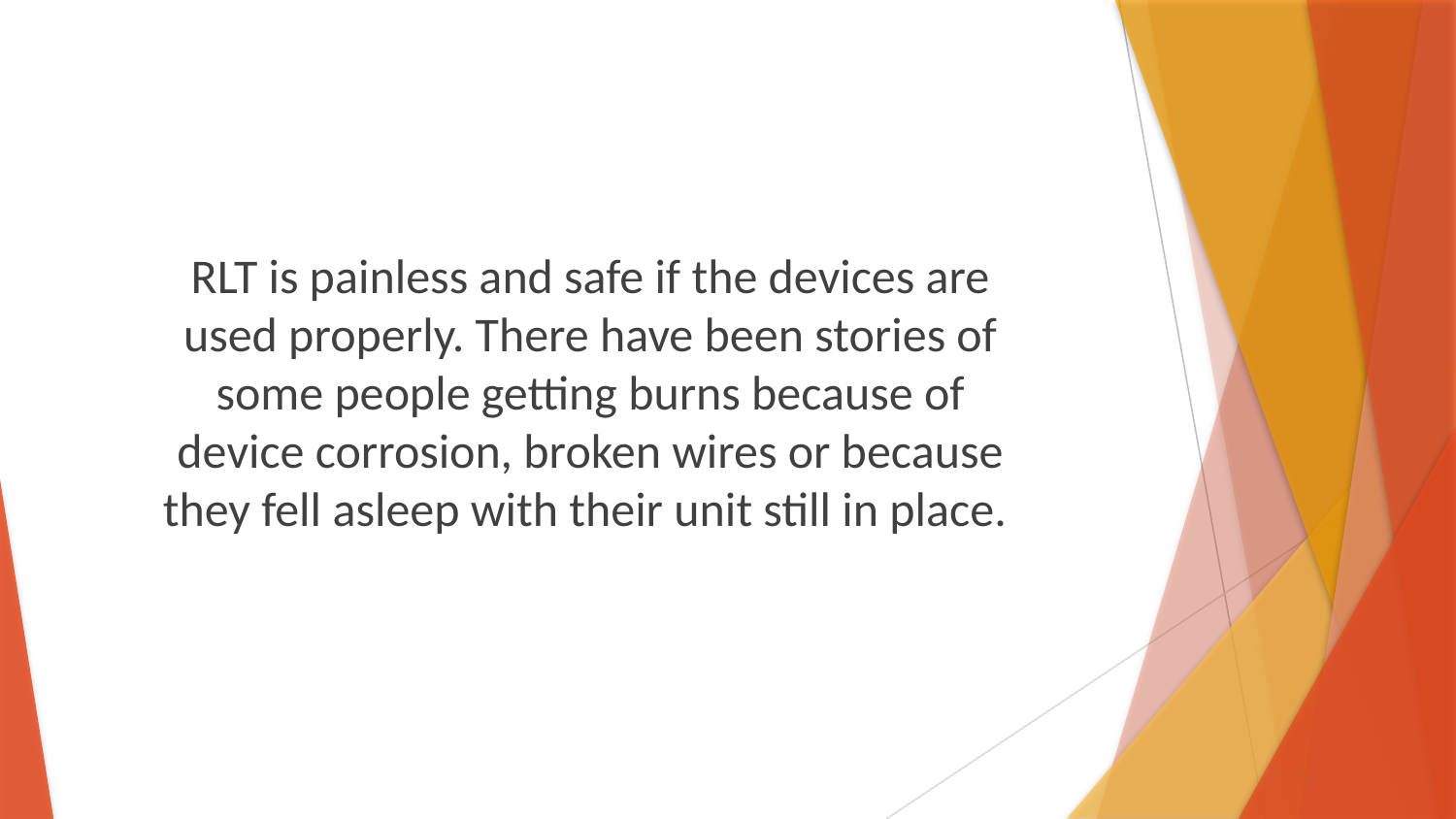

RLT is painless and safe if the devices are used properly. There have been stories of some people getting burns because of device corrosion, broken wires or because they fell asleep with their unit still in place.